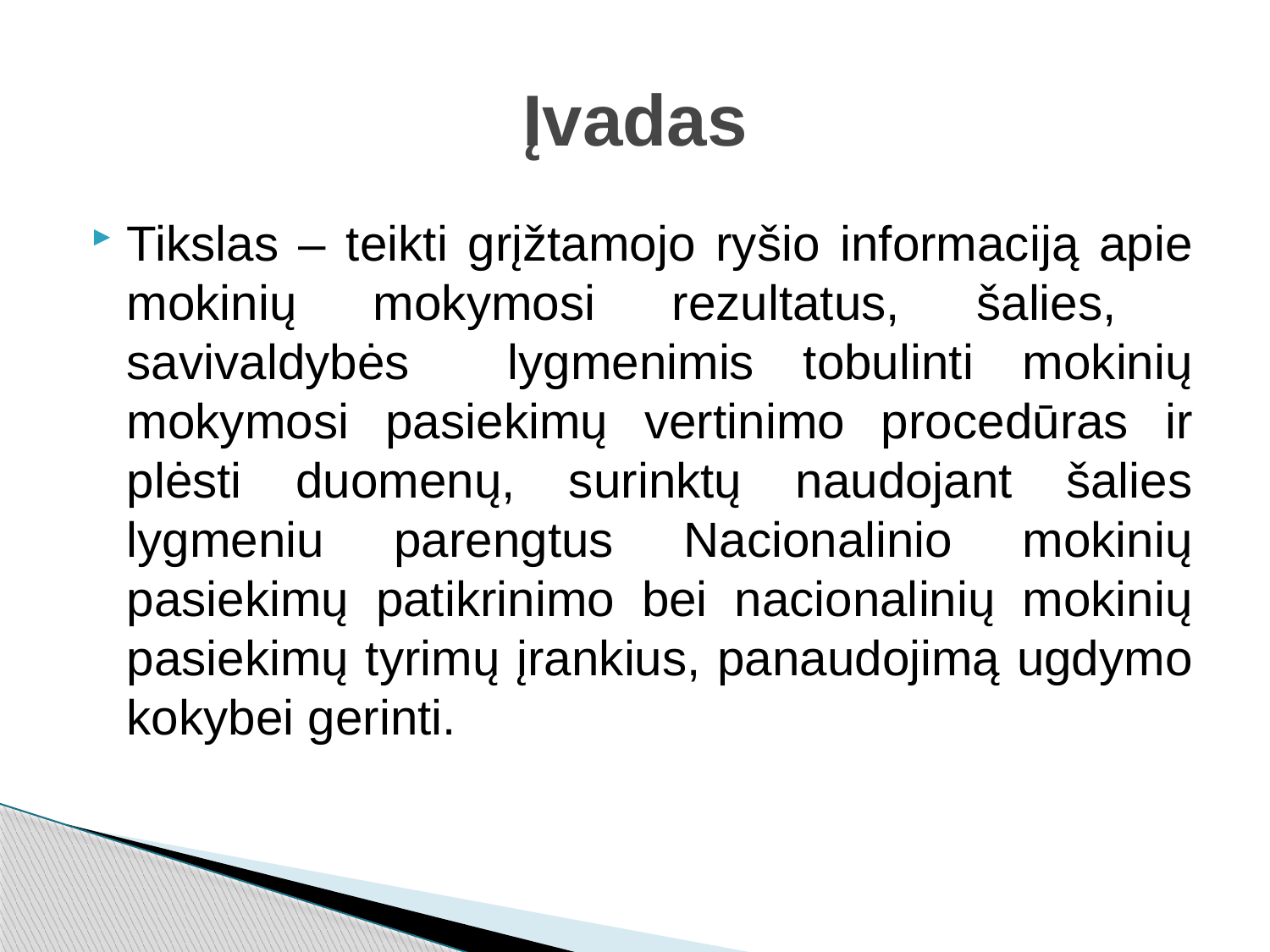

# Įvadas
Tikslas – teikti grįžtamojo ryšio informaciją apie mokinių mokymosi rezultatus, šalies,  savivaldybės  lygmenimis tobulinti mokinių mokymosi pasiekimų vertinimo procedūras ir plėsti duomenų, surinktų naudojant šalies lygmeniu parengtus Nacionalinio mokinių pasiekimų patikrinimo bei nacionalinių mokinių pasiekimų tyrimų įrankius, panaudojimą ugdymo kokybei gerinti.